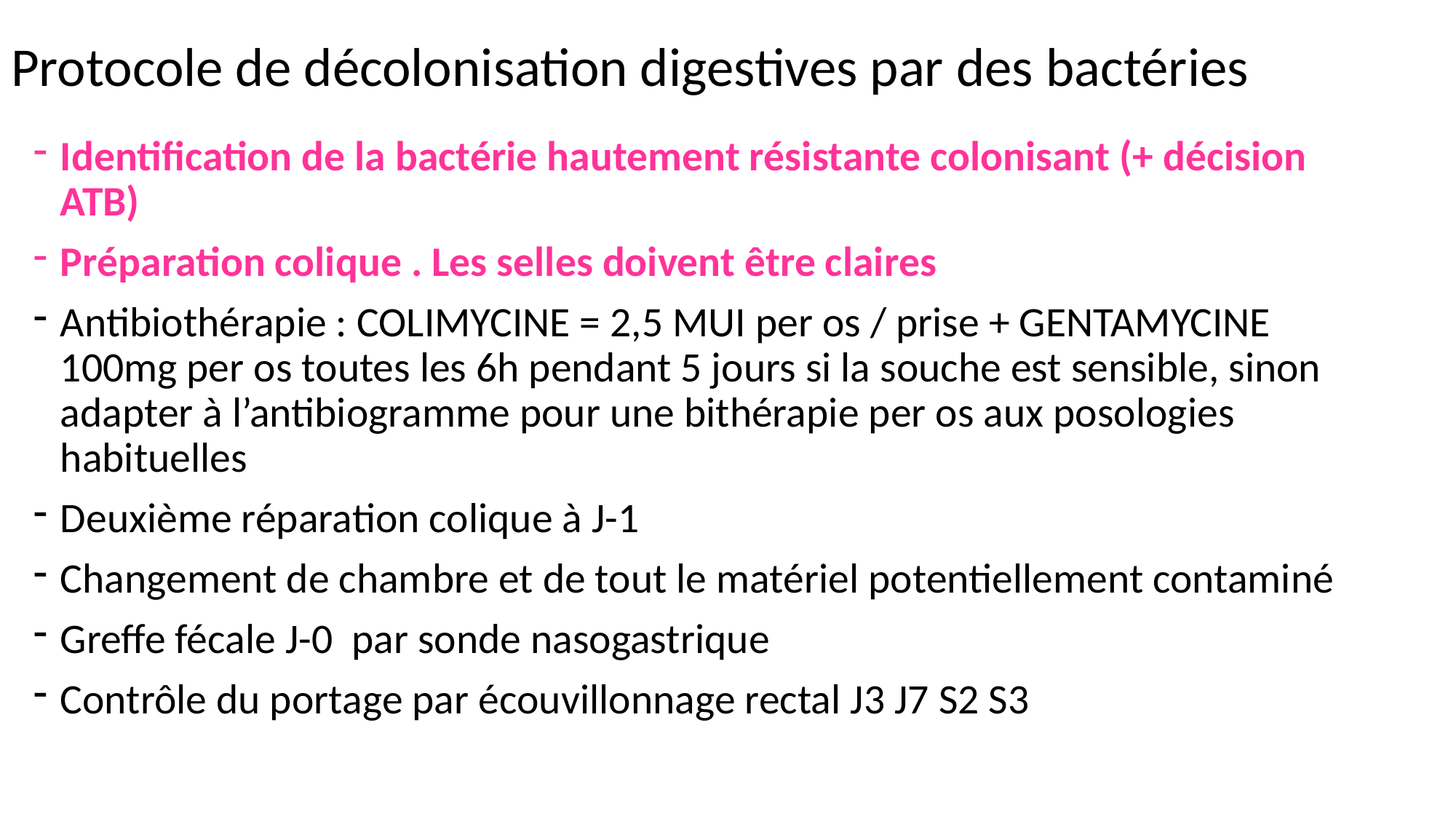

# Protocole de décolonisation digestives par des bactéries
Identification de la bactérie hautement résistante colonisant (+ décision ATB)
Préparation colique . Les selles doivent être claires
Antibiothérapie : COLIMYCINE = 2,5 MUI per os / prise + GENTAMYCINE 100mg per os toutes les 6h pendant 5 jours si la souche est sensible, sinon adapter à l’antibiogramme pour une bithérapie per os aux posologies habituelles
Deuxième réparation colique à J-1
Changement de chambre et de tout le matériel potentiellement contaminé
Greffe fécale J-0  par sonde nasogastrique
Contrôle du portage par écouvillonnage rectal J3 J7 S2 S3